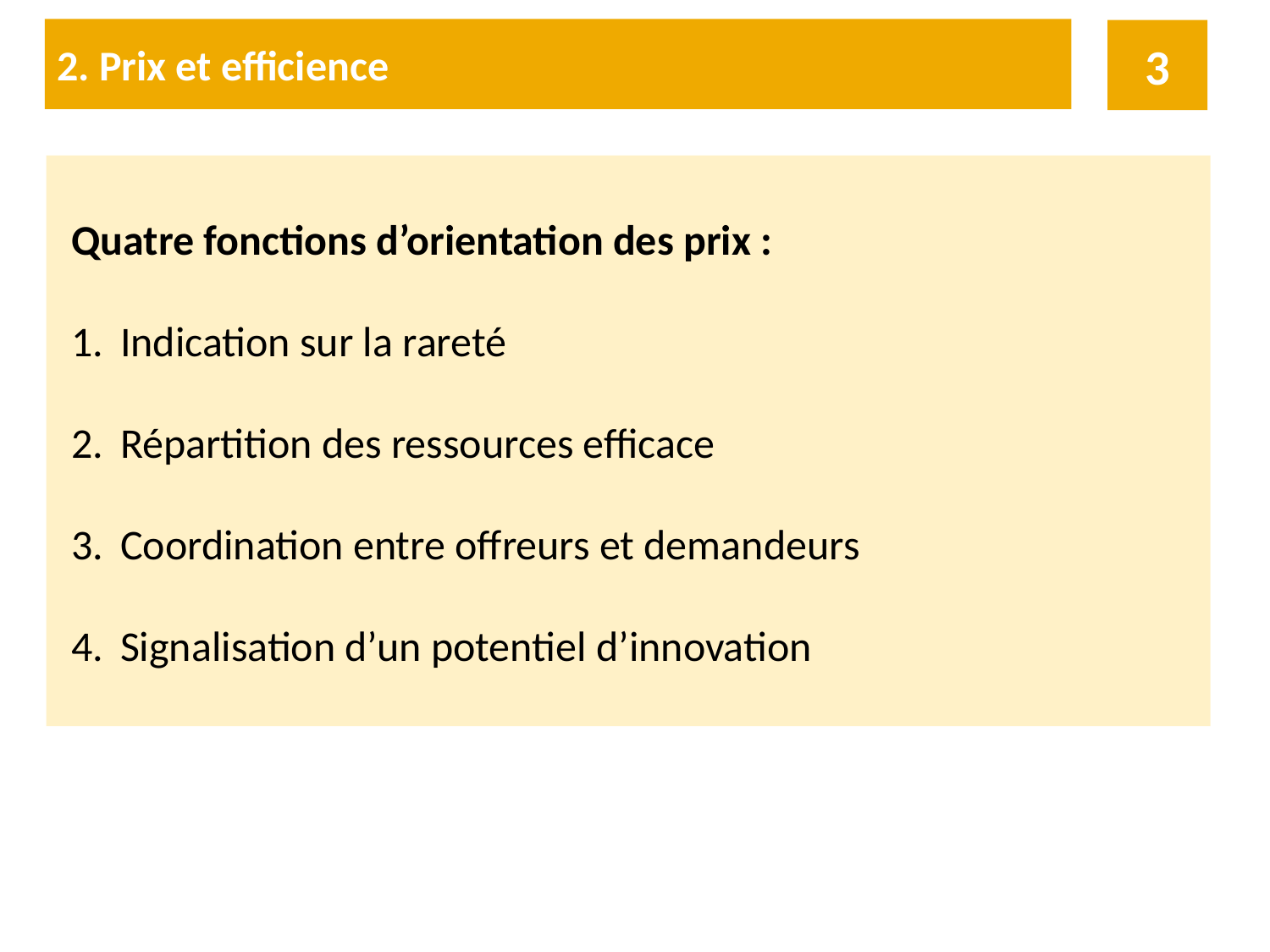

2. Prix et efficience
3

Quatre fonctions d’orientation des prix :

Indication sur la rareté

Répartition des ressources efficace

Coordination entre offreurs et demandeurs

Signalisation d’un potentiel d’innovation